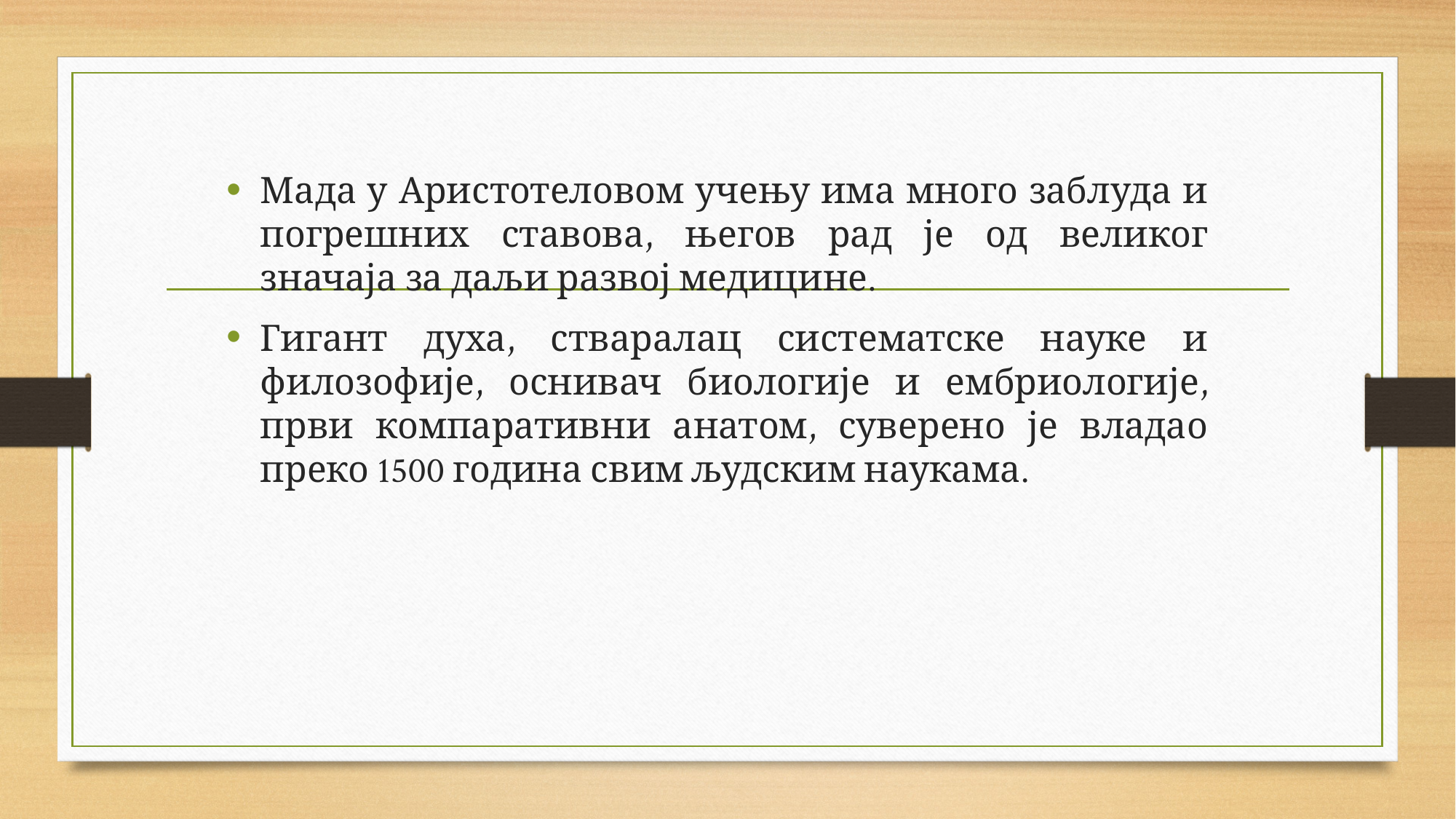

Мада у Аристотеловом учењу има много заблуда и погрешних ставова, његов рад је од великог значаја за даљи развој медицине.
Гигант духа, стваралац систематске науке и филозофије, оснивач биологије и ембриологије, први компаративни анатом, суверено је владао преко 1500 година свим људским наукама.